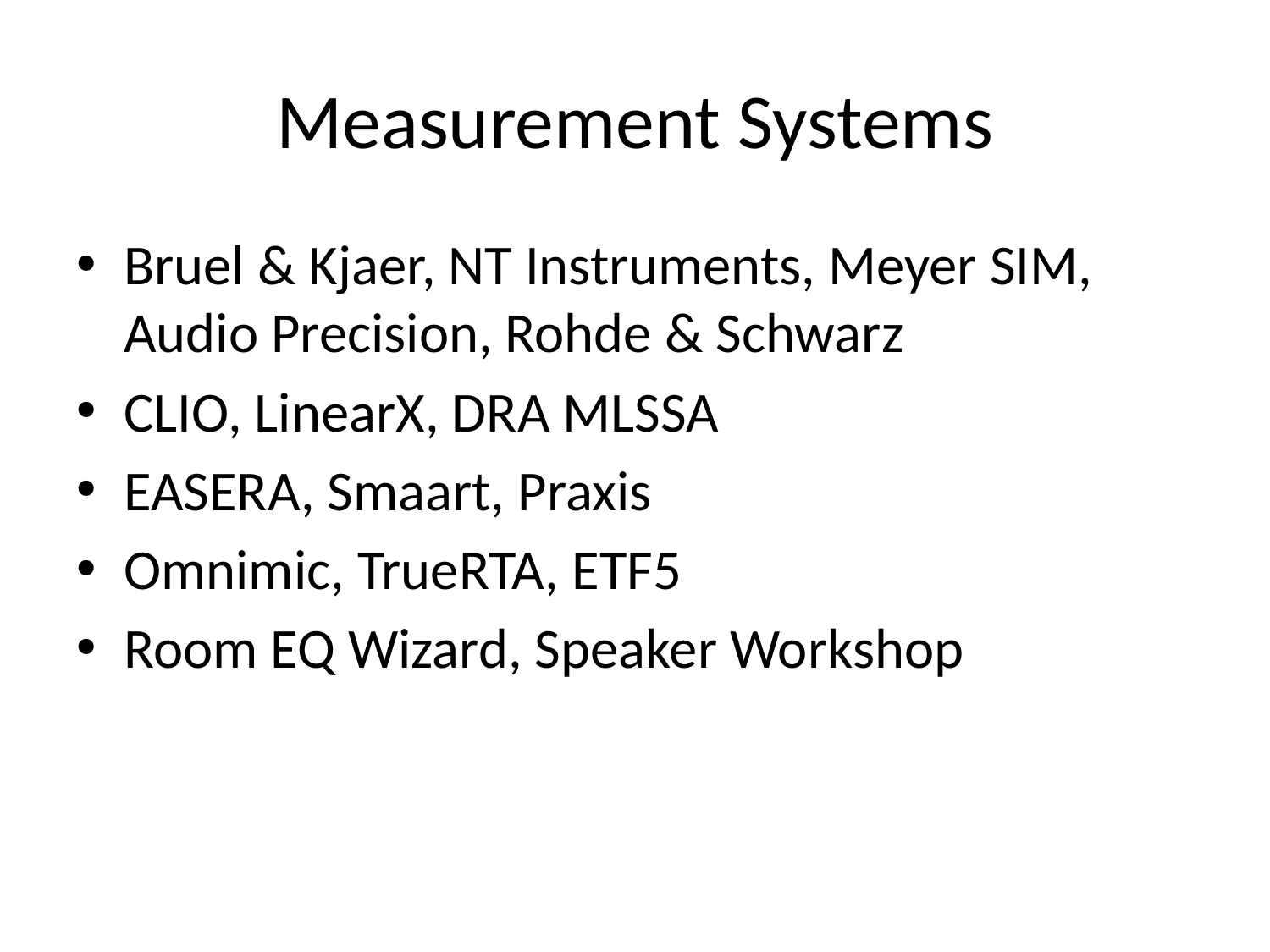

# Measurement Systems
Bruel & Kjaer, NT Instruments, Meyer SIM, Audio Precision, Rohde & Schwarz
CLIO, LinearX, DRA MLSSA
EASERA, Smaart, Praxis
Omnimic, TrueRTA, ETF5
Room EQ Wizard, Speaker Workshop